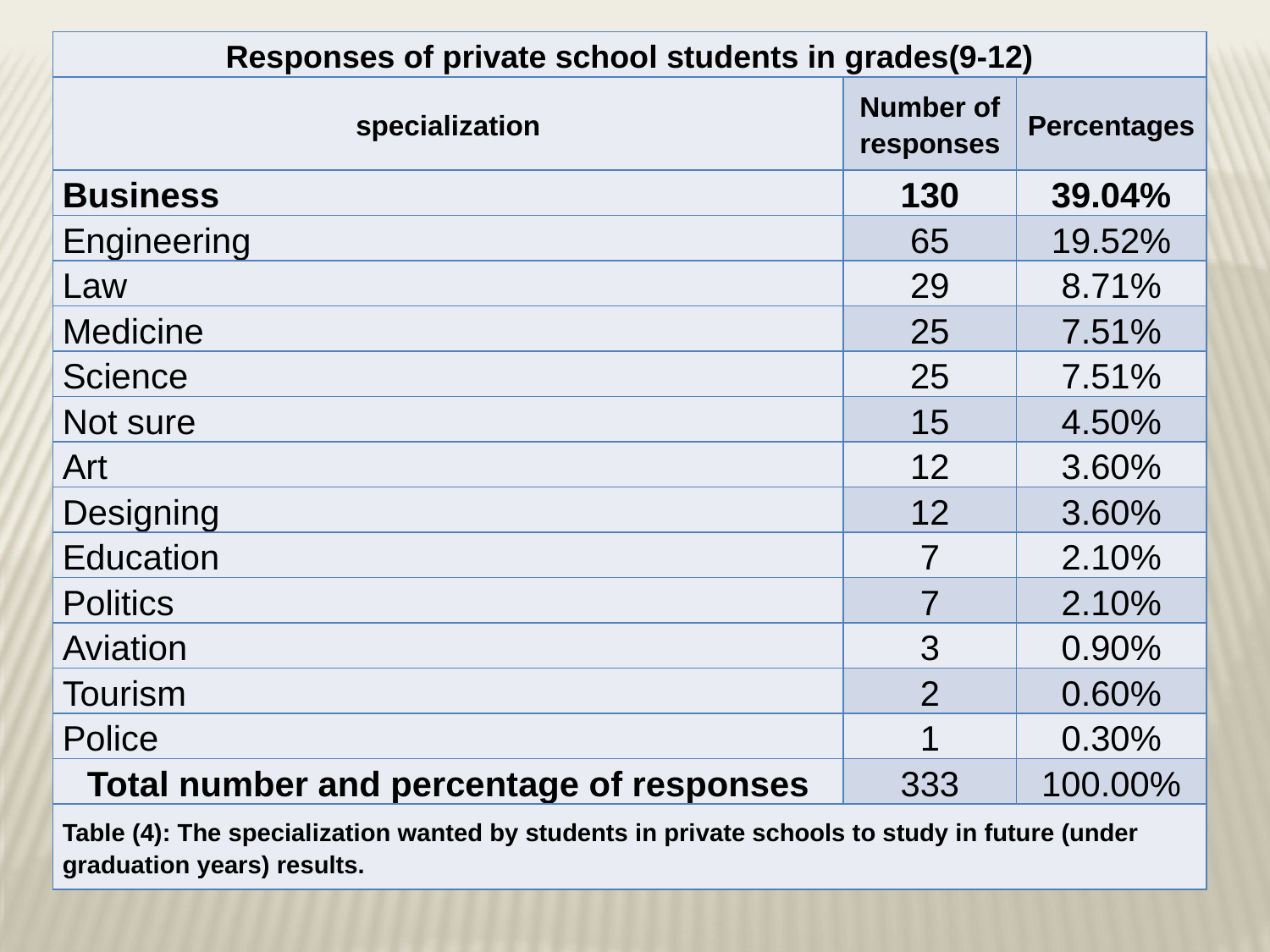

| Responses of private school students in grades(9-12) |  |  |
| --- | --- | --- |
| specialization | Number of responses | Percentages |
| Business | 130 | 39.04% |
| Engineering | 65 | 19.52% |
| Law | 29 | 8.71% |
| Medicine | 25 | 7.51% |
| Science | 25 | 7.51% |
| Not sure | 15 | 4.50% |
| Art | 12 | 3.60% |
| Designing | 12 | 3.60% |
| Education | 7 | 2.10% |
| Politics | 7 | 2.10% |
| Aviation | 3 | 0.90% |
| Tourism | 2 | 0.60% |
| Police | 1 | 0.30% |
| Total number and percentage of responses | 333 | 100.00% |
| Table (4): The specialization wanted by students in private schools to study in future (under graduation years) results. |  |  |